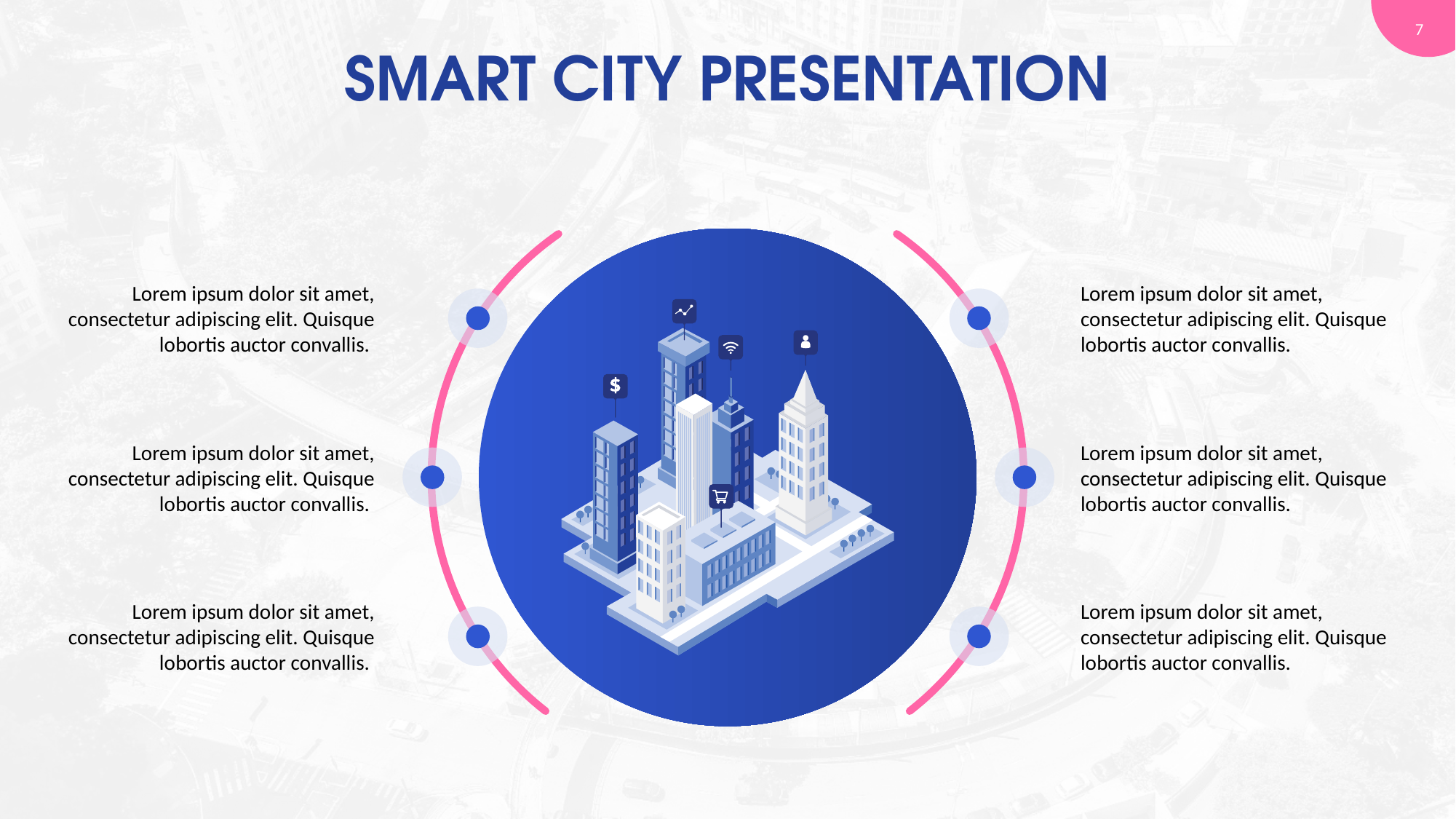

7
# SMART CITY PRESENTATION

Lorem ipsum dolor sit amet, consectetur adipiscing elit. Quisque lobortis auctor convallis.
Lorem ipsum dolor sit amet, consectetur adipiscing elit. Quisque lobortis auctor convallis.

Lorem ipsum dolor sit amet, consectetur adipiscing elit. Quisque lobortis auctor convallis.
Lorem ipsum dolor sit amet, consectetur adipiscing elit. Quisque lobortis auctor convallis.

Lorem ipsum dolor sit amet, consectetur adipiscing elit. Quisque lobortis auctor convallis.
Lorem ipsum dolor sit amet, consectetur adipiscing elit. Quisque lobortis auctor convallis.